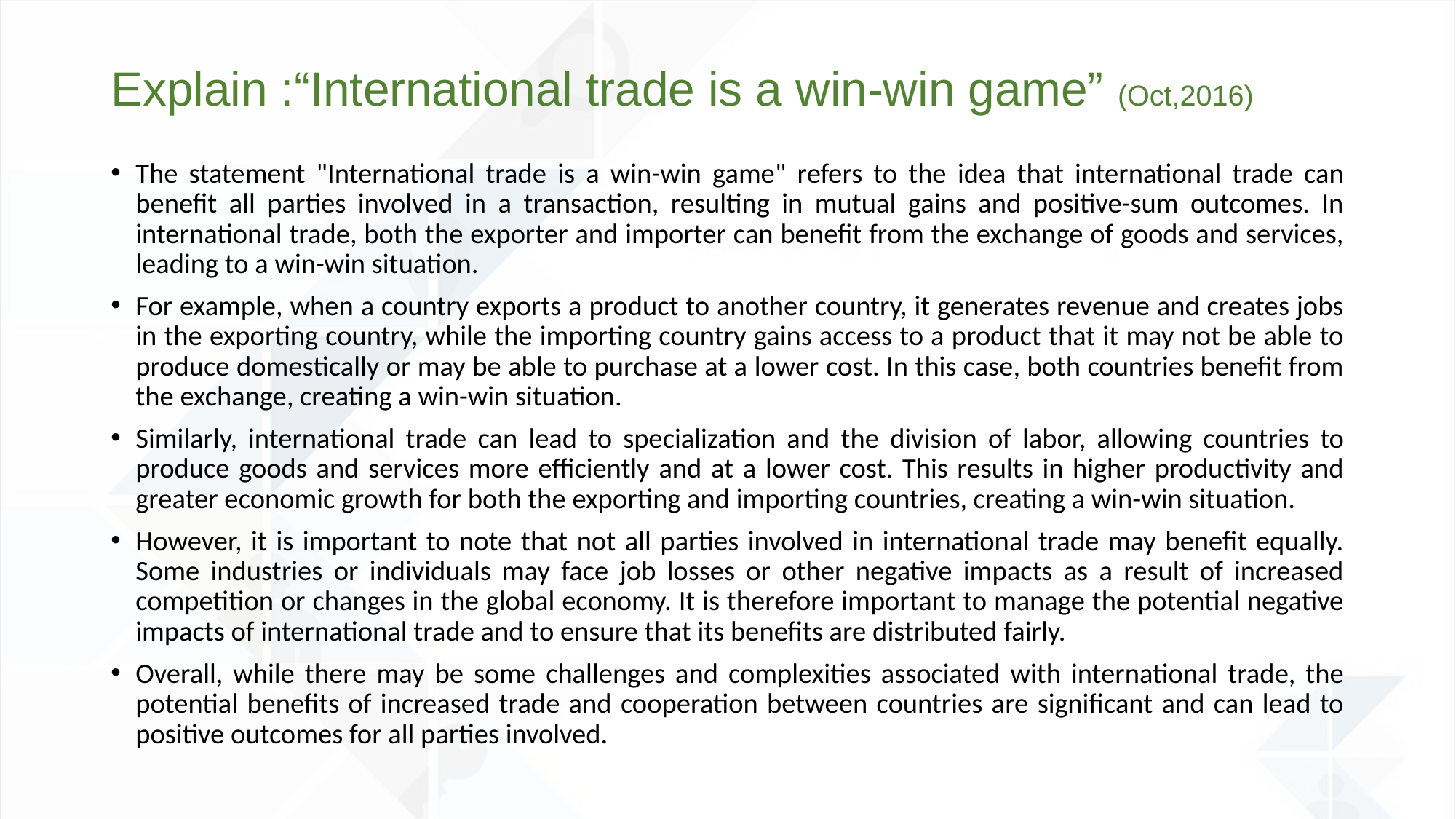

# Explain :“International trade is a win-win game” (Oct,2016)
The statement "International trade is a win-win game" refers to the idea that international trade can benefit all parties involved in a transaction, resulting in mutual gains and positive-sum outcomes. In international trade, both the exporter and importer can benefit from the exchange of goods and services, leading to a win-win situation.
For example, when a country exports a product to another country, it generates revenue and creates jobs in the exporting country, while the importing country gains access to a product that it may not be able to produce domestically or may be able to purchase at a lower cost. In this case, both countries benefit from the exchange, creating a win-win situation.
Similarly, international trade can lead to specialization and the division of labor, allowing countries to produce goods and services more efficiently and at a lower cost. This results in higher productivity and greater economic growth for both the exporting and importing countries, creating a win-win situation.
However, it is important to note that not all parties involved in international trade may benefit equally. Some industries or individuals may face job losses or other negative impacts as a result of increased competition or changes in the global economy. It is therefore important to manage the potential negative impacts of international trade and to ensure that its benefits are distributed fairly.
Overall, while there may be some challenges and complexities associated with international trade, the potential benefits of increased trade and cooperation between countries are significant and can lead to positive outcomes for all parties involved.